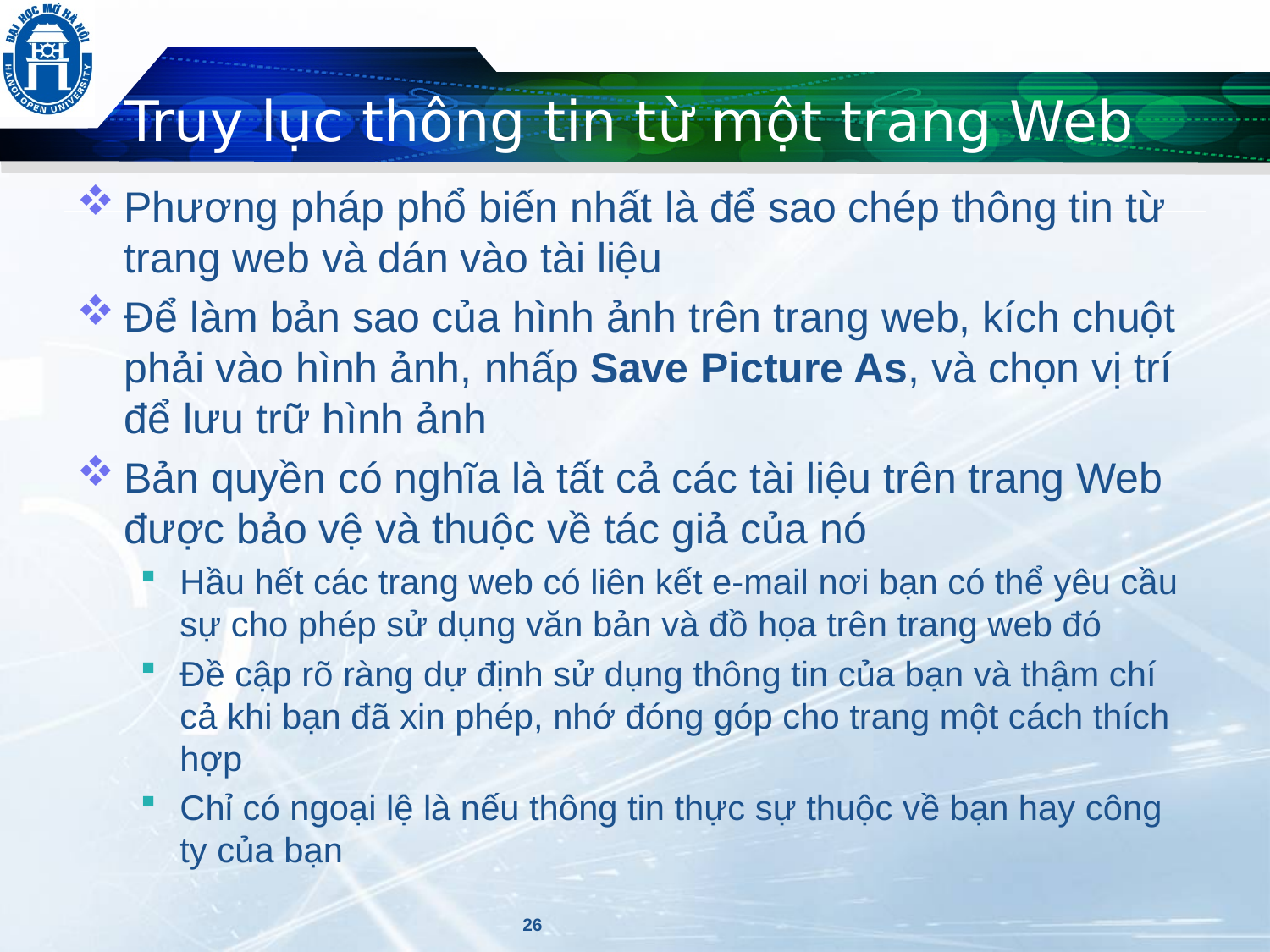

# Truy lục thông tin từ một trang Web
Phương pháp phổ biến nhất là để sao chép thông tin từ trang web và dán vào tài liệu
Để làm bản sao của hình ảnh trên trang web, kích chuột phải vào hình ảnh, nhấp Save Picture As, và chọn vị trí để lưu trữ hình ảnh
Bản quyền có nghĩa là tất cả các tài liệu trên trang Web được bảo vệ và thuộc về tác giả của nó
Hầu hết các trang web có liên kết e-mail nơi bạn có thể yêu cầu sự cho phép sử dụng văn bản và đồ họa trên trang web đó
Đề cập rõ ràng dự định sử dụng thông tin của bạn và thậm chí cả khi bạn đã xin phép, nhớ đóng góp cho trang một cách thích hợp
Chỉ có ngoại lệ là nếu thông tin thực sự thuộc về bạn hay công ty của bạn
26